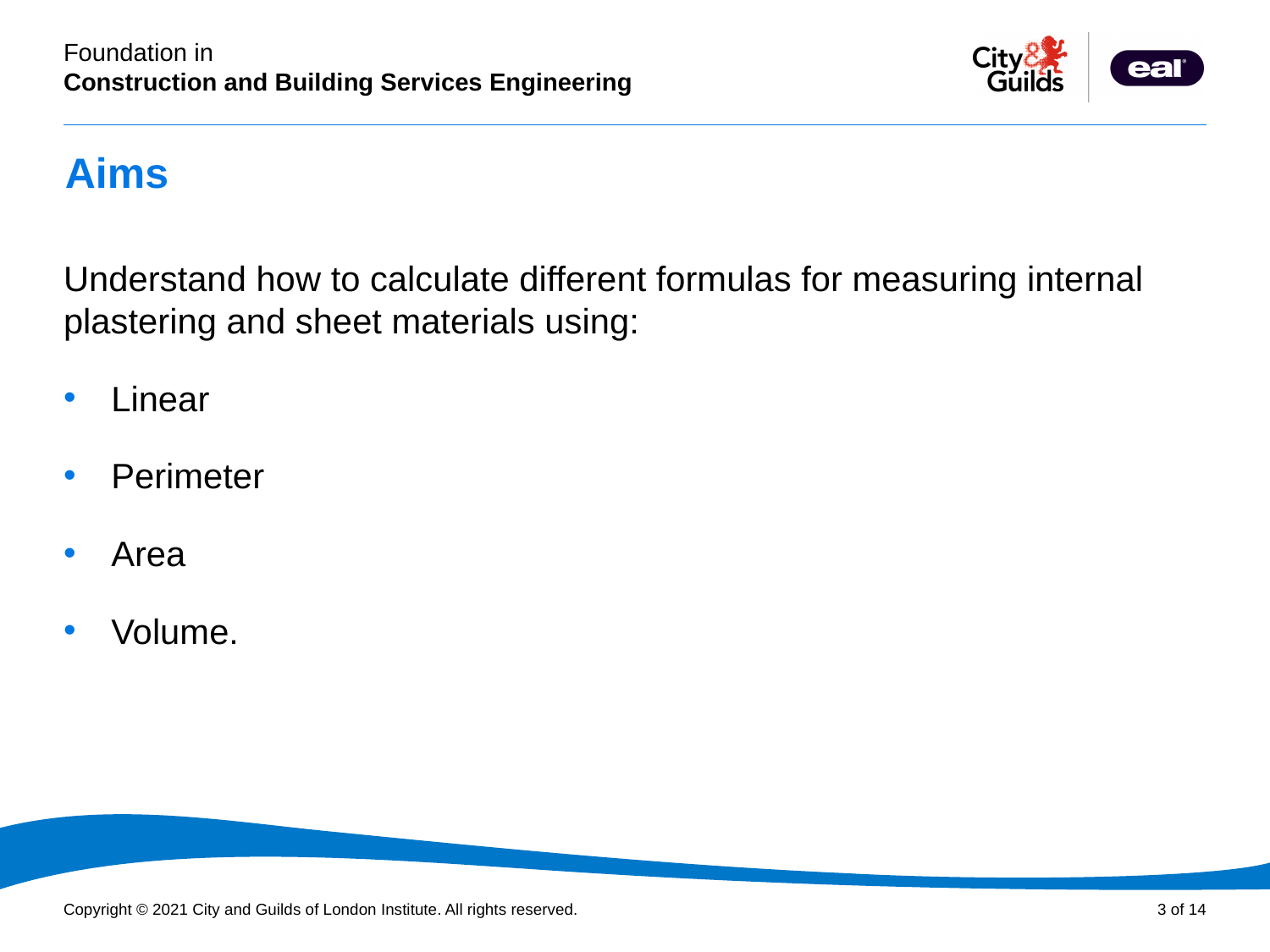

# Aims
Understand how to calculate different formulas for measuring internal plastering and sheet materials using:
Linear
Perimeter
Area
Volume.